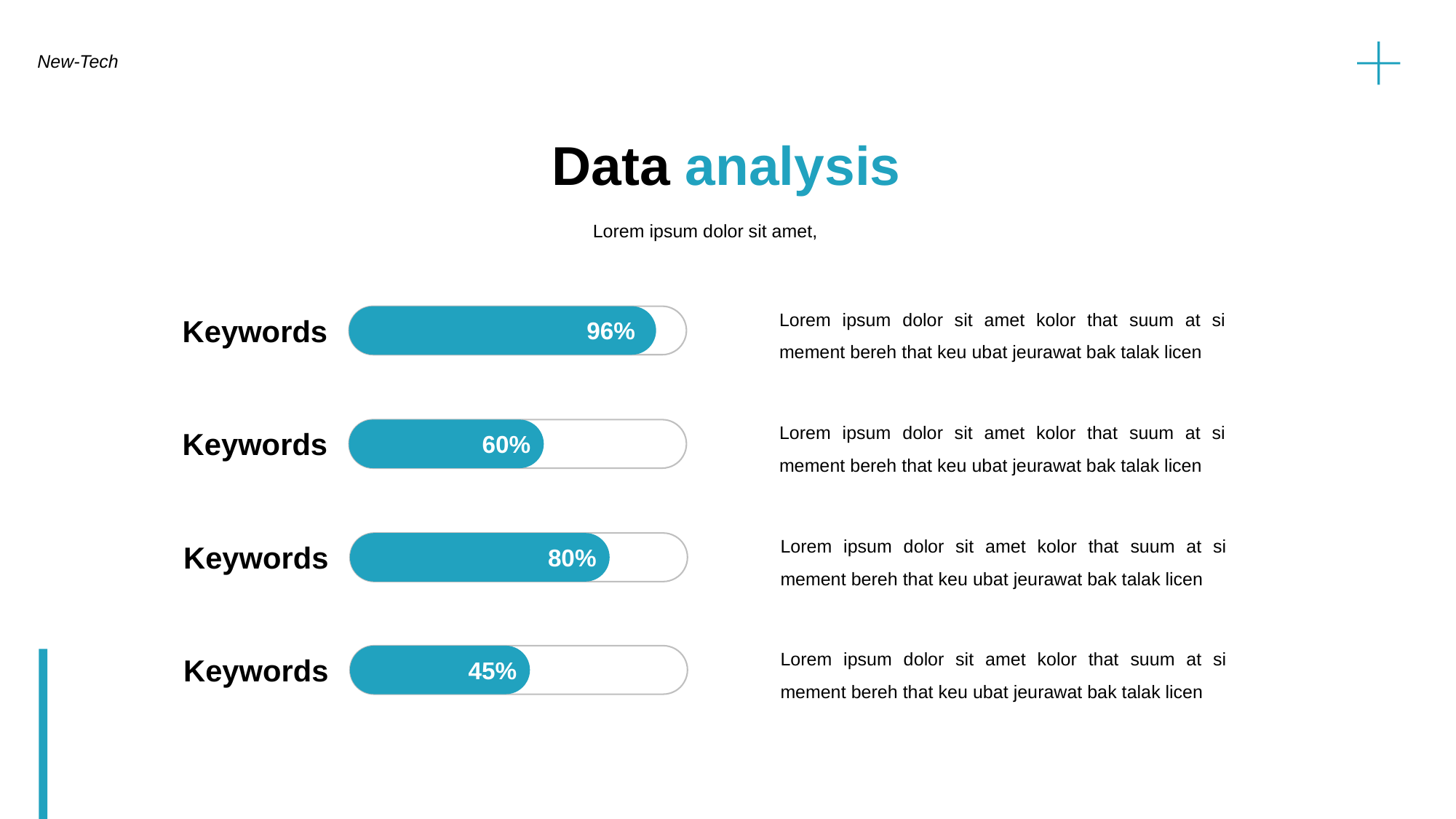

New-Tech
Data analysis
Lorem ipsum dolor sit amet,
Lorem ipsum dolor sit amet kolor that suum at si mement bereh that keu ubat jeurawat bak talak licen

Keywords
96%
Lorem ipsum dolor sit amet kolor that suum at si mement bereh that keu ubat jeurawat bak talak licen

Keywords
60%
Lorem ipsum dolor sit amet kolor that suum at si mement bereh that keu ubat jeurawat bak talak licen

Keywords
80%
Lorem ipsum dolor sit amet kolor that suum at si mement bereh that keu ubat jeurawat bak talak licen

Keywords

45%